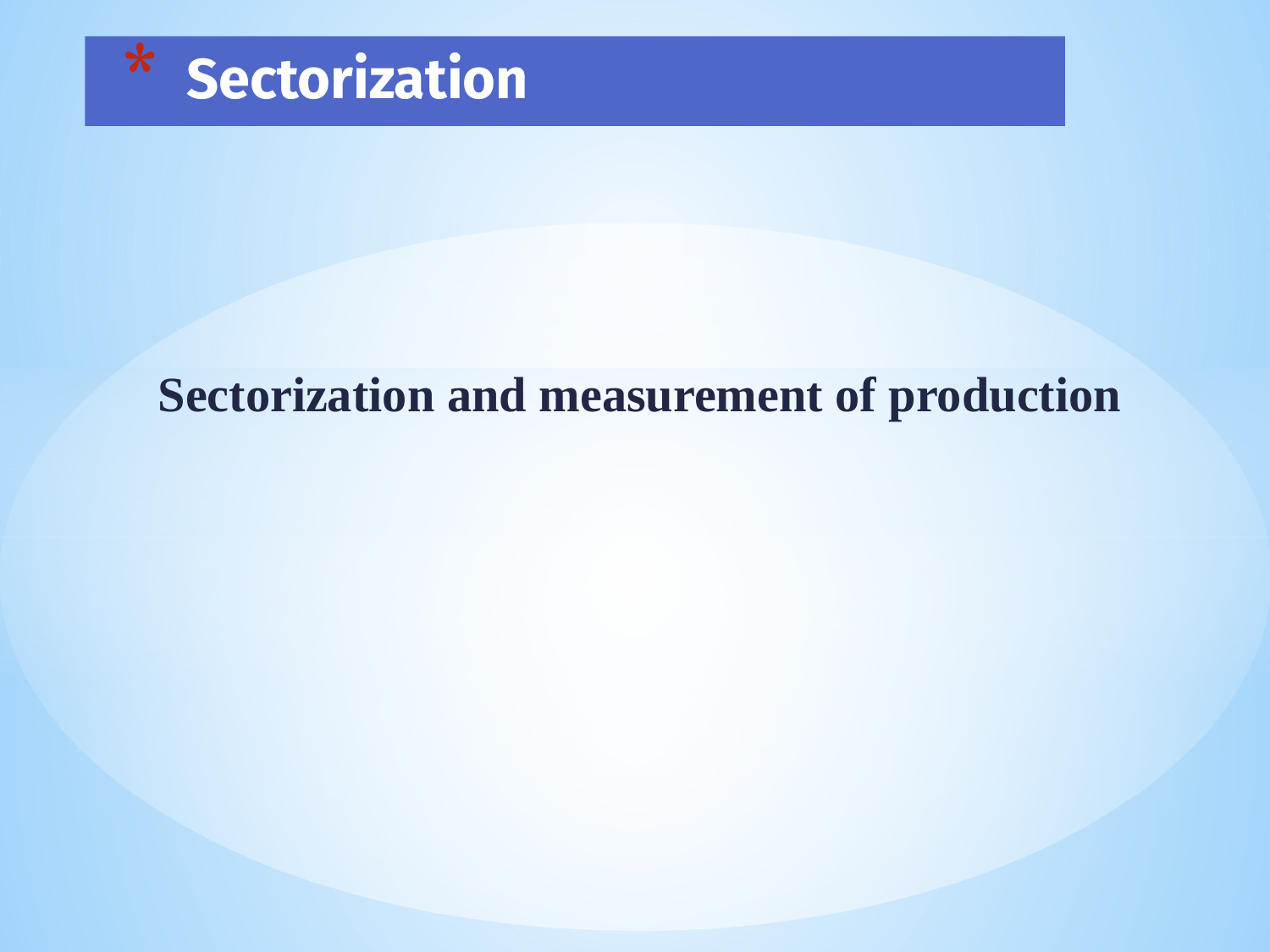

# Sectorization
Sectorization and measurement of production